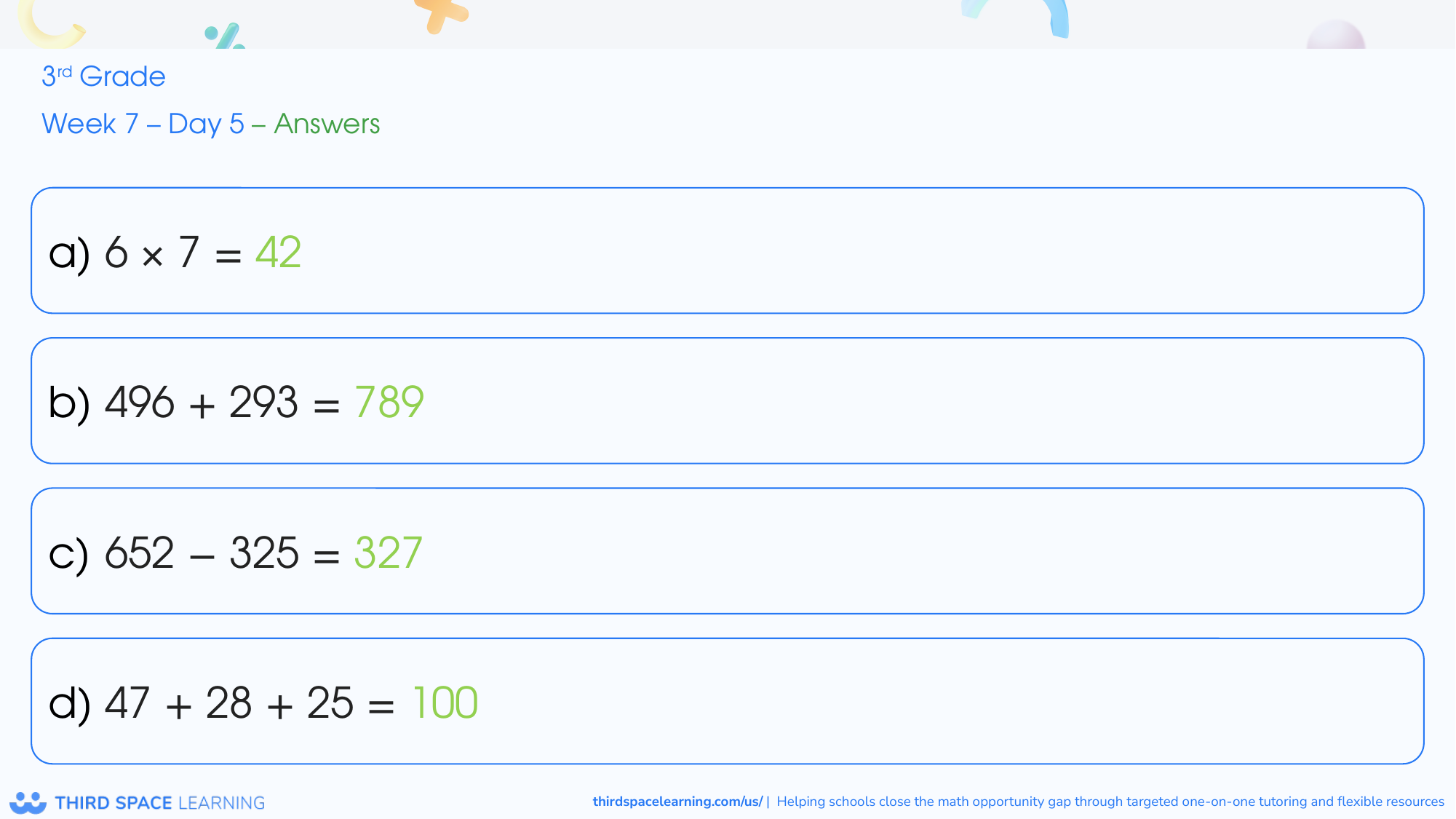

3rd Grade
Week 7 – Day 5 – Answers
6 × 7 = 42
496 + 293 = 789
652 − 325 = 327
47 + 28 + 25 = 100